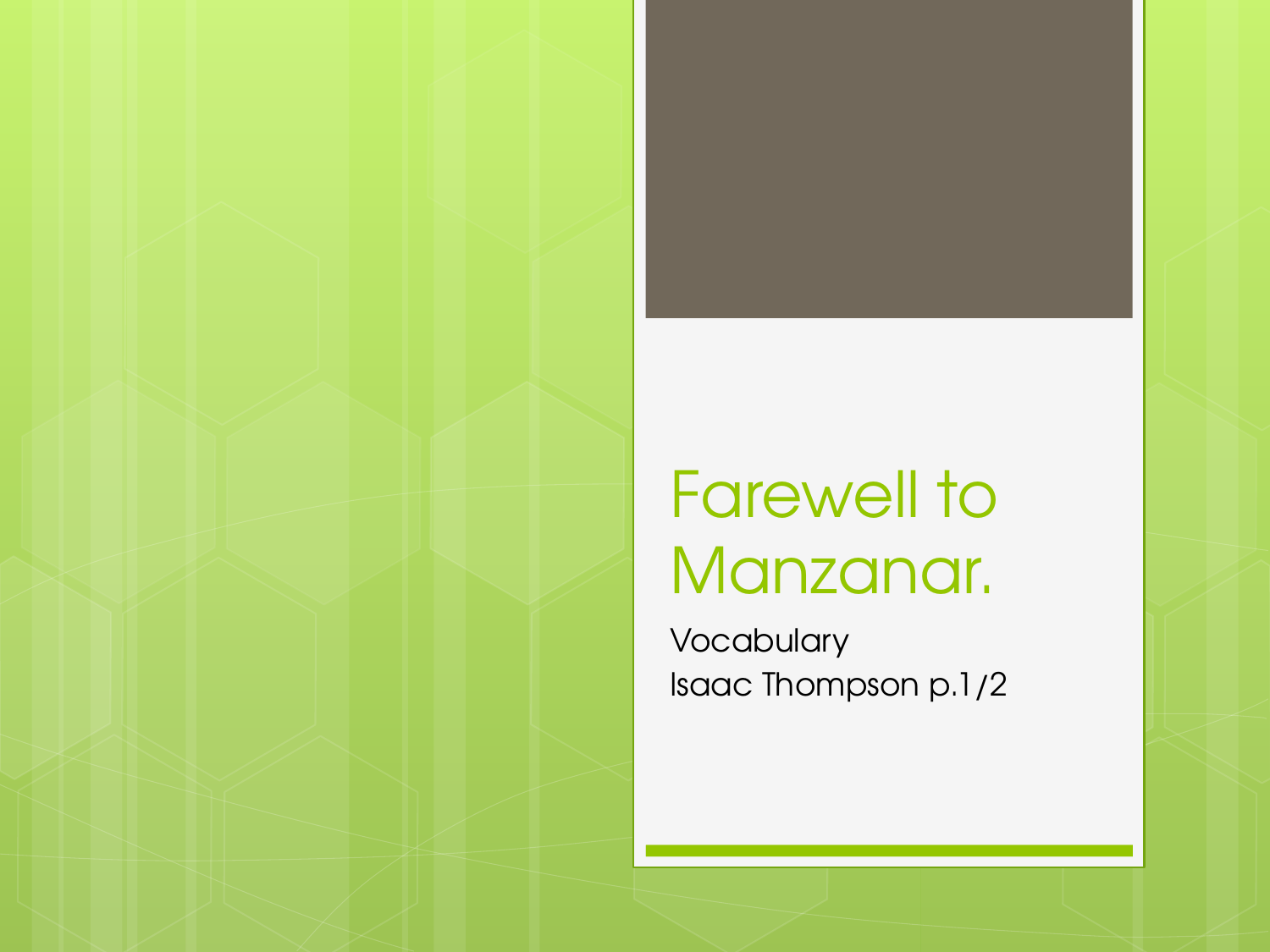

# Farewell to Manzanar.
Vocabulary
Isaac Thompson p.1/2